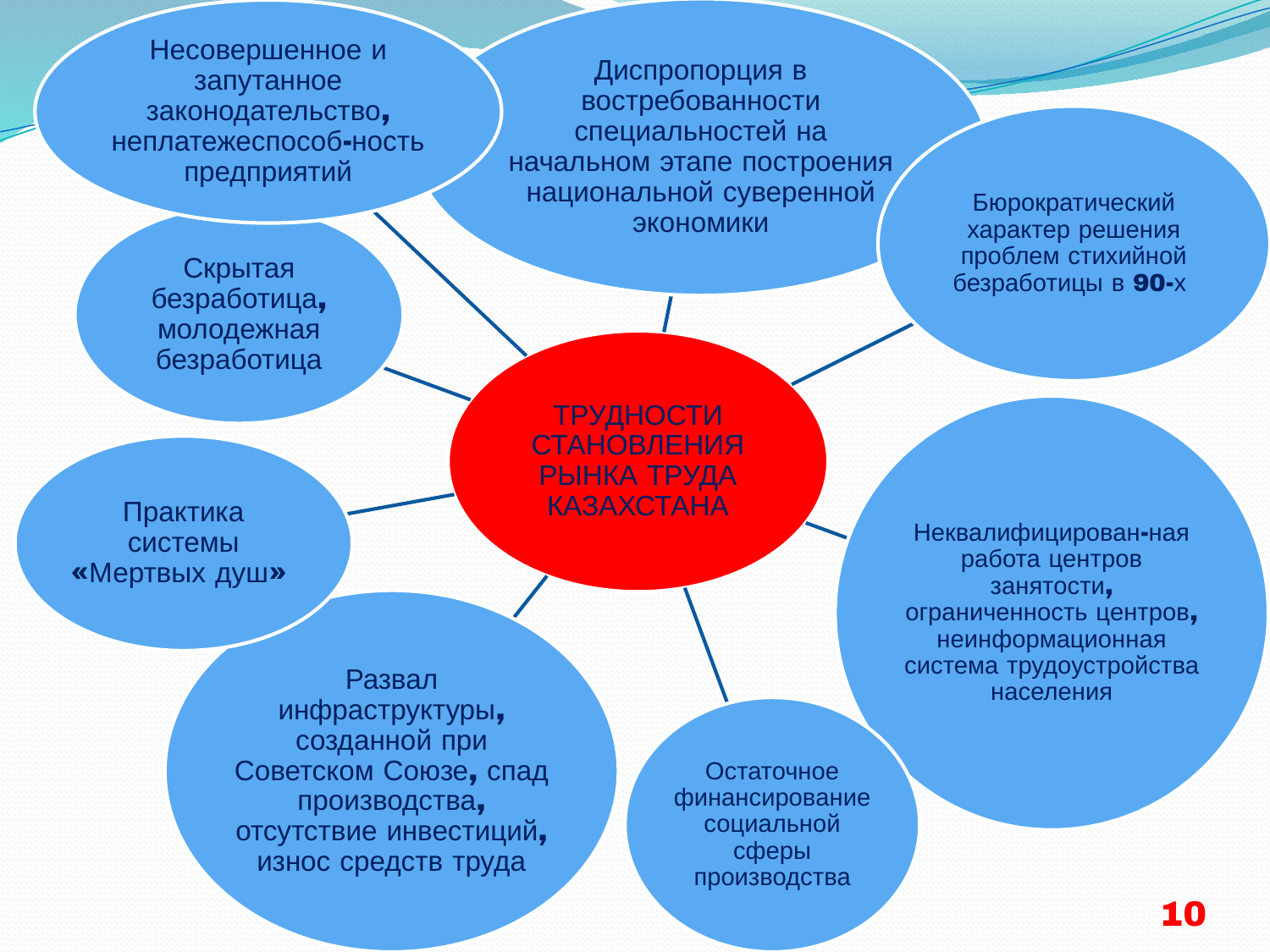

ТРУДНОСТИ СТАНОВЛЕНИЯ РЫНКА ТРУДА КАЗАХСТАНА

Диспропорция в востребованности специальностей на начальном этапе построения национальной суверенной экономики

Бюрократический характер решения проблем стихийной безработицы в 90-х

Неквалифицирован-ная работа центров занятости, ограниченность центров, неинформационная система трудоустройства населения

Развал инфраструктуры, созданной при Советском Союзе, спад производства, отсутствие инвестиций, износ средств труда

Практика системы «Мертвых душ»

Скрытая безработица, молодежная безработица

Несовершенное и запутанное законодательство, неплатежеспособ-ность предприятий

Остаточное финансирование социальной сферы производства

10